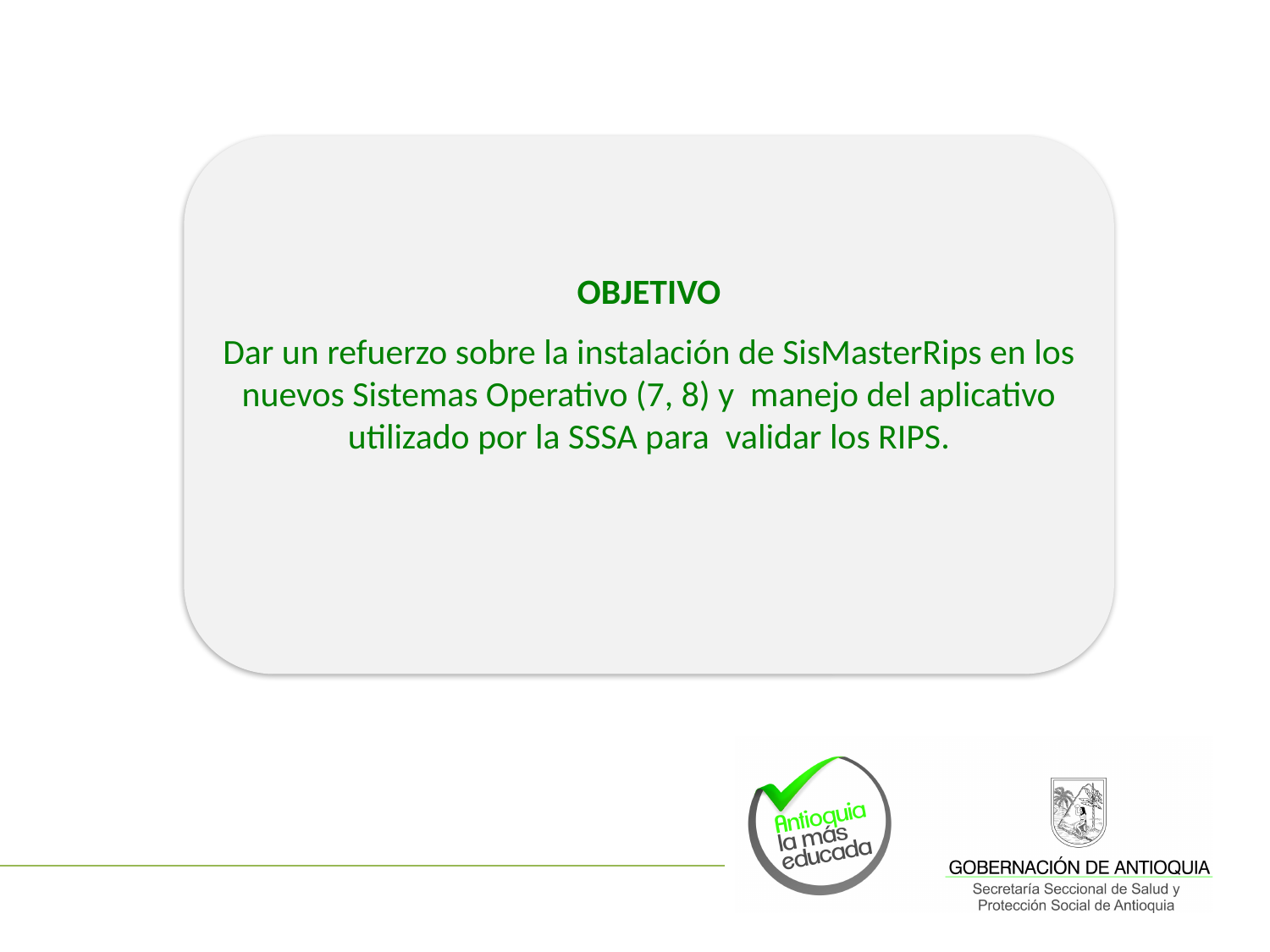

OBJETIVO
Dar un refuerzo sobre la instalación de SisMasterRips en los nuevos Sistemas Operativo (7, 8) y  manejo del aplicativo utilizado por la SSSA para  validar los RIPS.